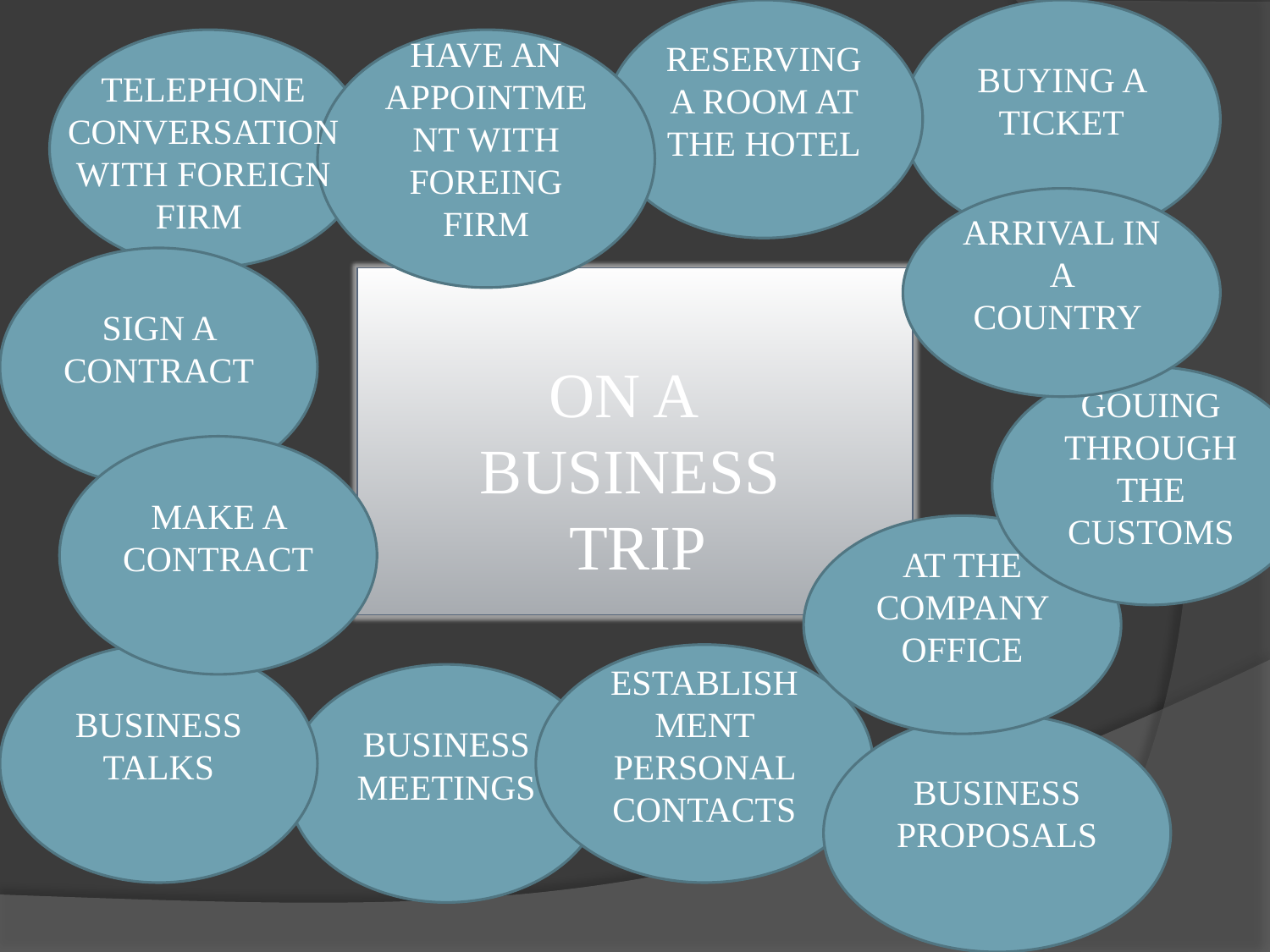

RESERVING A ROOM AT THE HOTEL

BUYING A TICKET

HAVE AN APPOINTMENT WITH FOREING FIRM

#
TELEPHONE CONVERSATION WITH FOREIGN FIRM
ARRIVAL IN A COUNTRY

SIGN A CONTRACT

ON A
BUSINESS
 TRIP
GOUING THROUGH THE CUSTOMS

MAKE A CONTRACT

AT THE COMPANY OFFICE

BUSINESS TALKS

ESTABLISHMENT PERSONAL CONTACTS

BUSINESS MEETINGS

BUSINESS PROPOSALS